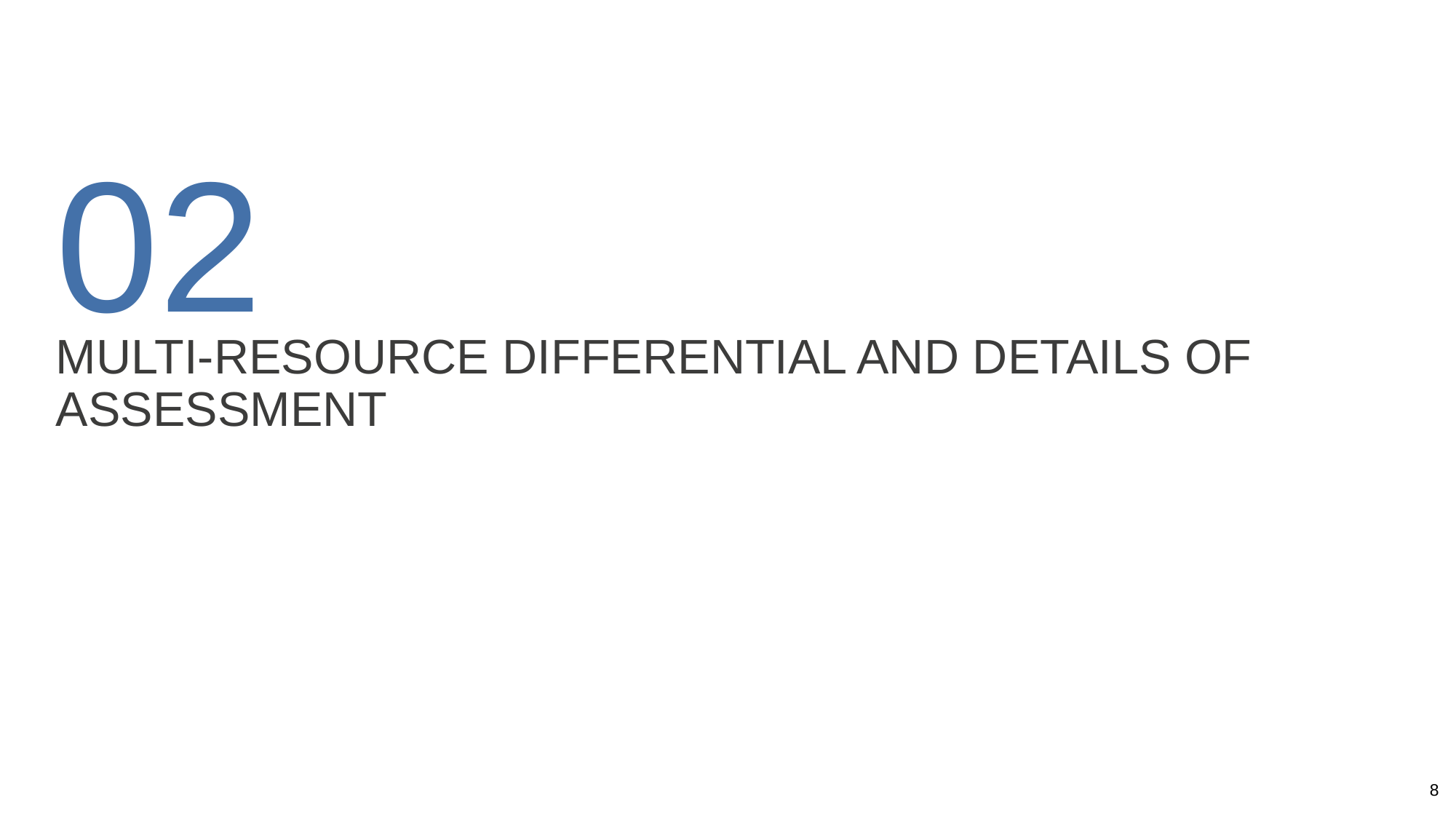

02
# Multi-resource Differential And Details of Assessment